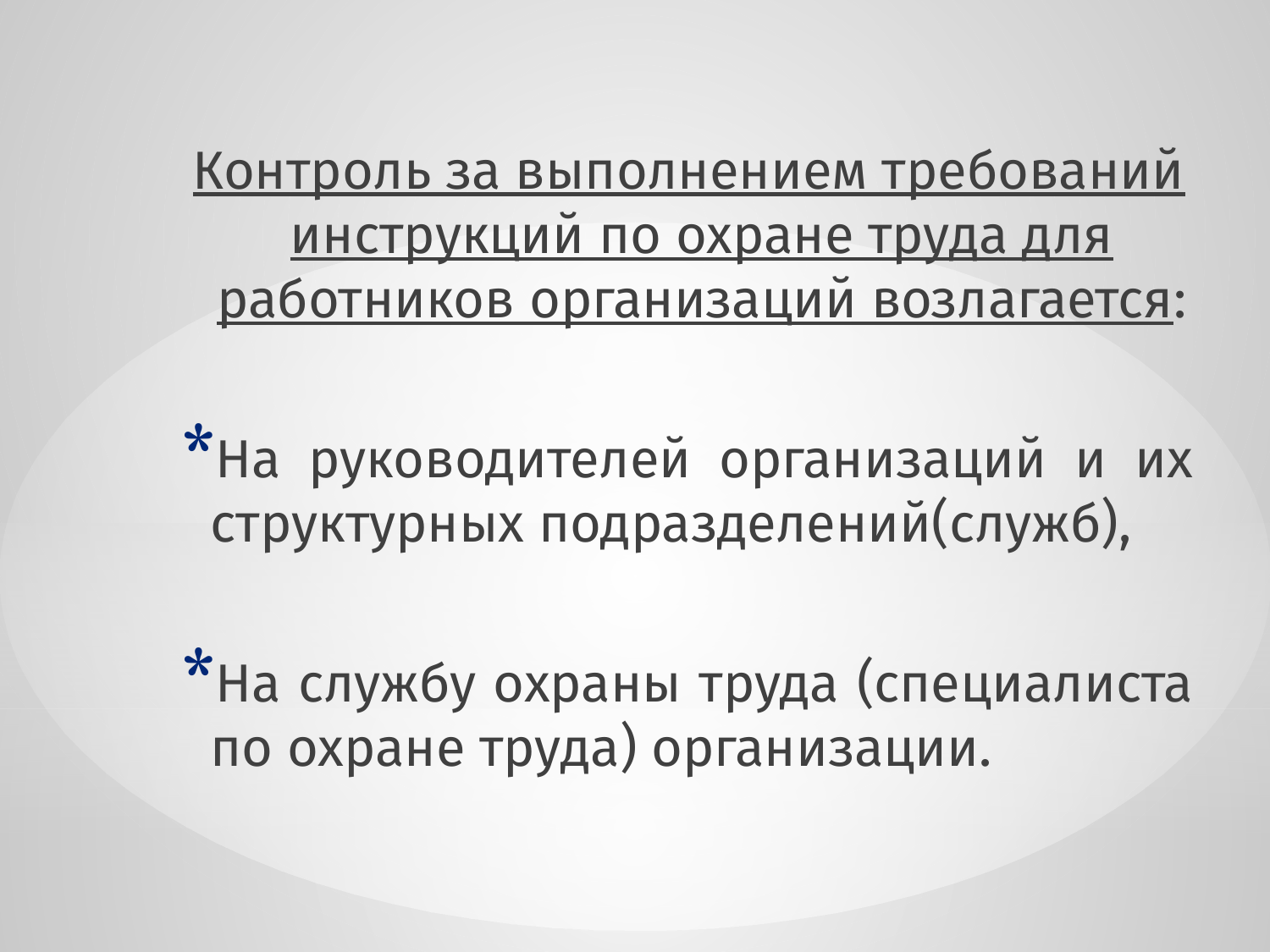

Контроль за выполнением требований инструкций по охране труда для работников организаций возлагается:

На руководителей организаций и их структурных подразделений(служб),

На службу охраны труда (специалиста по охране труда) организации.